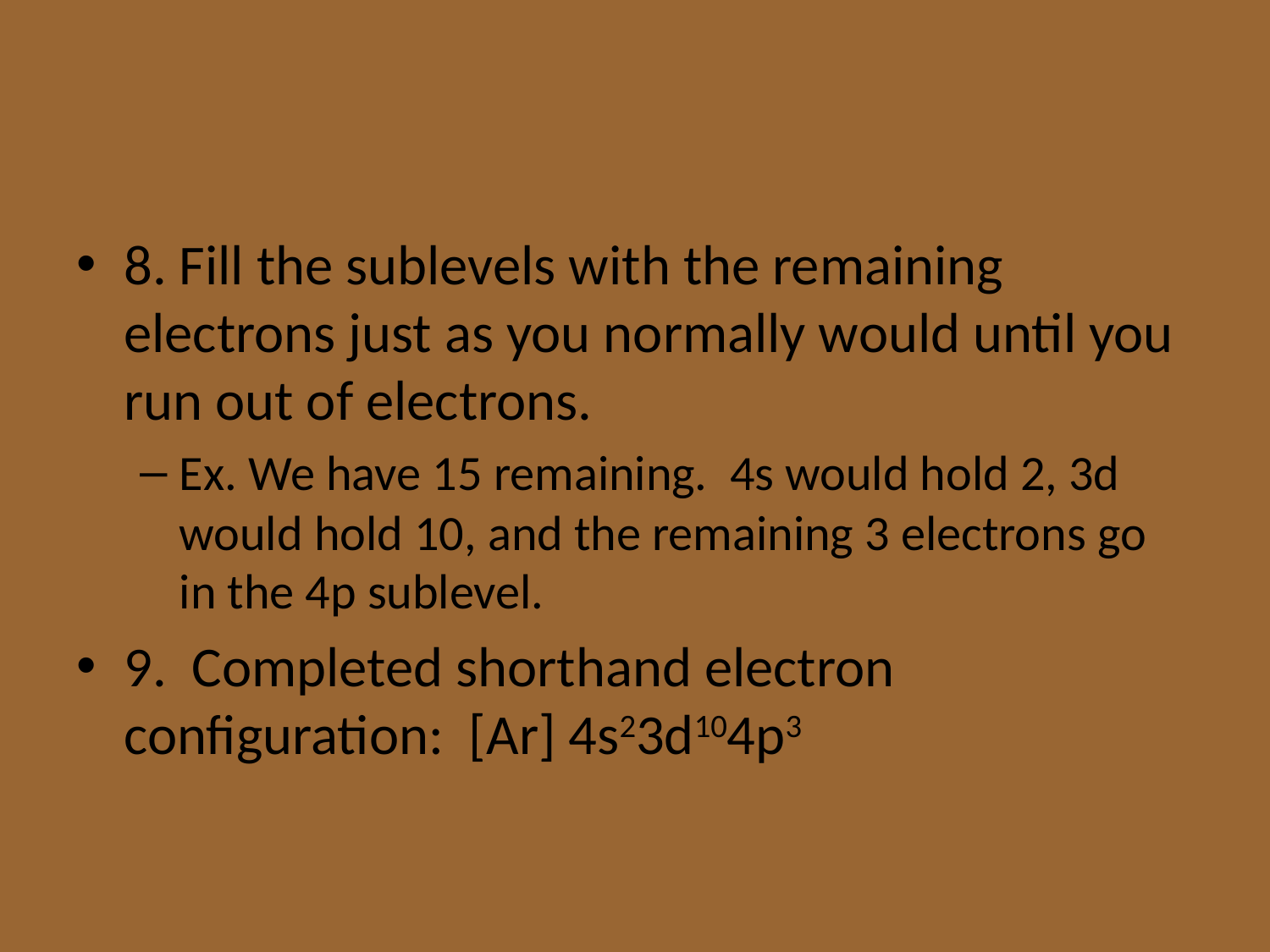

8. Fill the sublevels with the remaining electrons just as you normally would until you run out of electrons.
Ex. We have 15 remaining.  4s would hold 2, 3d would hold 10, and the remaining 3 electrons go in the 4p sublevel.
9.  Completed shorthand electron configuration:  [Ar] 4s23d104p3